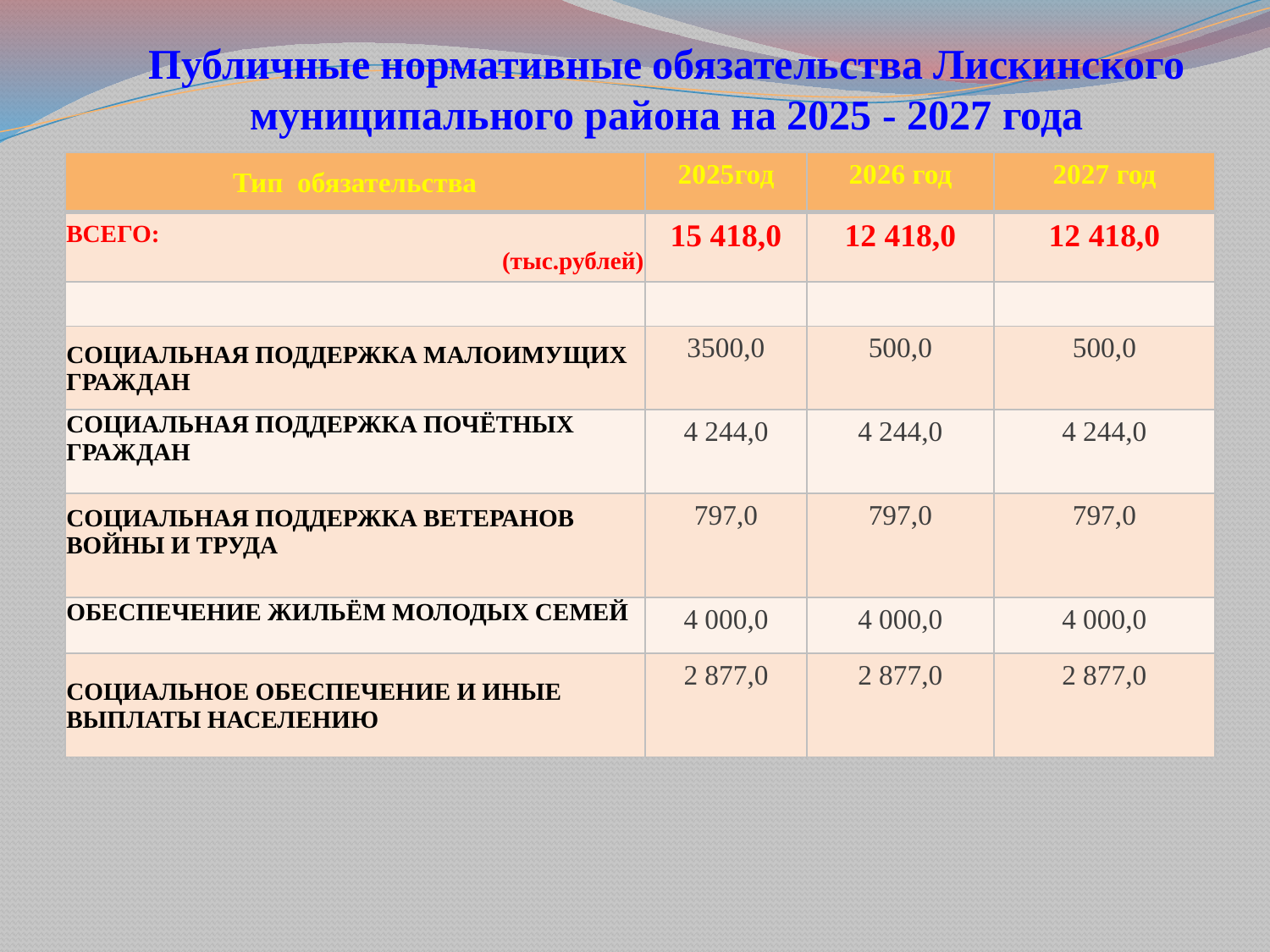

# Публичные нормативные обязательства Лискинского муниципального района на 2025 - 2027 года
| Тип обязательства | 2025год | 2026 год | 2027 год |
| --- | --- | --- | --- |
| ВСЕГО: (тыс.рублей) | 15 418,0 | 12 418,0 | 12 418,0 |
|  |  |  |  |
| СОЦИАЛЬНАЯ ПОДДЕРЖКА МАЛОИМУЩИХ ГРАЖДАН | 3500,0 | 500,0 | 500,0 |
| СОЦИАЛЬНАЯ ПОДДЕРЖКА ПОЧЁТНЫХ ГРАЖДАН | 4 244,0 | 4 244,0 | 4 244,0 |
| СОЦИАЛЬНАЯ ПОДДЕРЖКА ВЕТЕРАНОВ ВОЙНЫ И ТРУДА | 797,0 | 797,0 | 797,0 |
| ОБЕСПЕЧЕНИЕ ЖИЛЬЁМ МОЛОДЫХ СЕМЕЙ | 4 000,0 | 4 000,0 | 4 000,0 |
| СОЦИАЛЬНОЕ ОБЕСПЕЧЕНИЕ И ИНЫЕ ВЫПЛАТЫ НАСЕЛЕНИЮ | 2 877,0 | 2 877,0 | 2 877,0 |